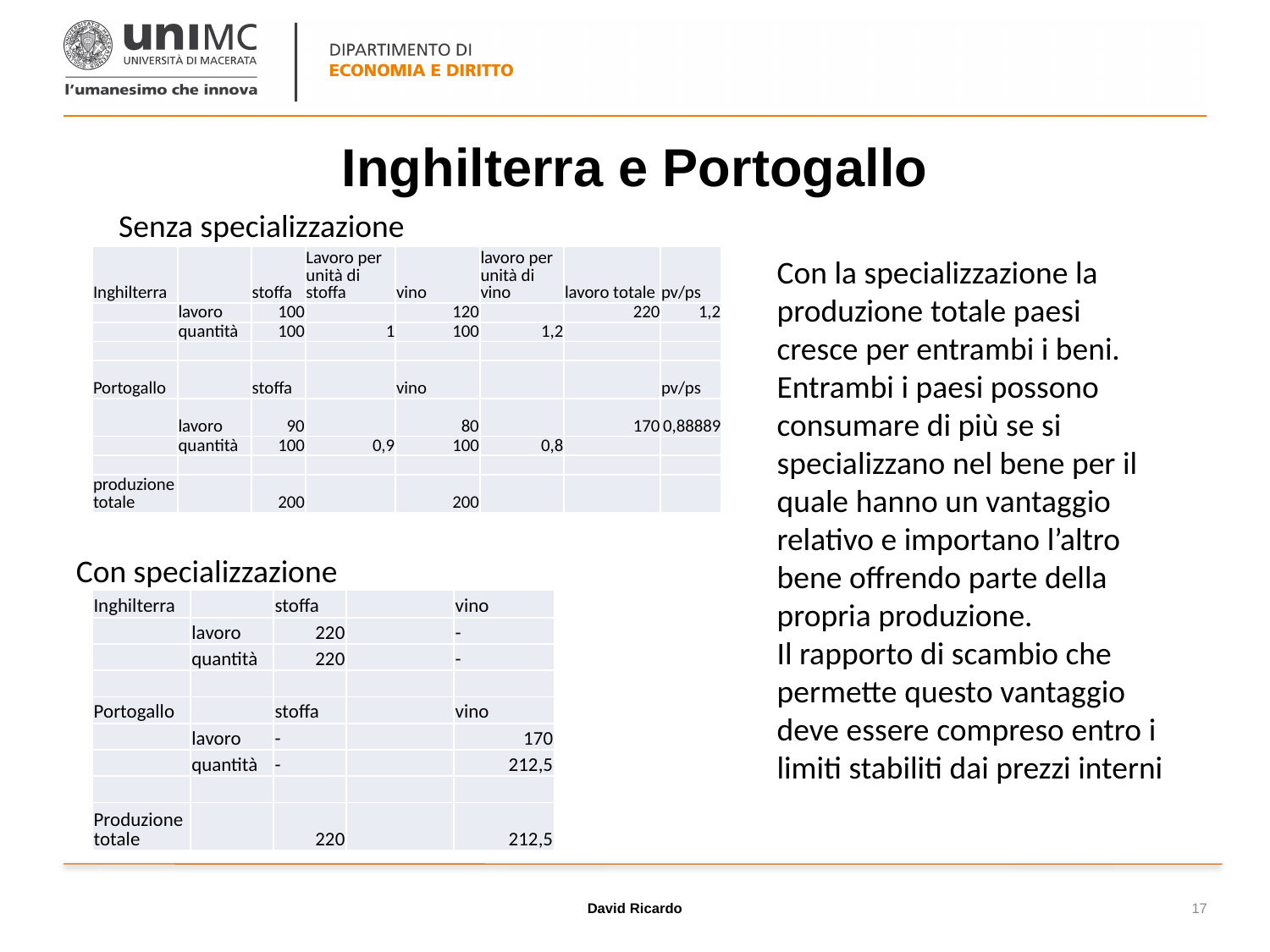

# Inghilterra e Portogallo
Senza specializzazione
Con la specializzazione la produzione totale paesi cresce per entrambi i beni.
Entrambi i paesi possono consumare di più se si specializzano nel bene per il quale hanno un vantaggio relativo e importano l’altro bene offrendo parte della propria produzione.
Il rapporto di scambio che permette questo vantaggio deve essere compreso entro i limiti stabiliti dai prezzi interni
| Inghilterra |  | stoffa | Lavoro per unità di stoffa | vino | lavoro per unità di vino | lavoro totale | pv/ps |
| --- | --- | --- | --- | --- | --- | --- | --- |
|  | lavoro | 100 |  | 120 |  | 220 | 1,2 |
|  | quantità | 100 | 1 | 100 | 1,2 |  |  |
|  |  |  |  |  |  |  |  |
| Portogallo |  | stoffa |  | vino |  |  | pv/ps |
|  | lavoro | 90 |  | 80 |  | 170 | 0,88889 |
|  | quantità | 100 | 0,9 | 100 | 0,8 |  |  |
|  |  |  |  |  |  |  |  |
| produzione totale |  | 200 |  | 200 |  |  |  |
Con specializzazione
| Inghilterra |  | stoffa |  | vino |
| --- | --- | --- | --- | --- |
|  | lavoro | 220 |  | - |
|  | quantità | 220 |  | - |
|  |  |  |  |  |
| Portogallo |  | stoffa |  | vino |
|  | lavoro | - |  | 170 |
|  | quantità | - |  | 212,5 |
|  |  |  |  |  |
| Produzione totale |  | 220 |  | 212,5 |
David Ricardo
17